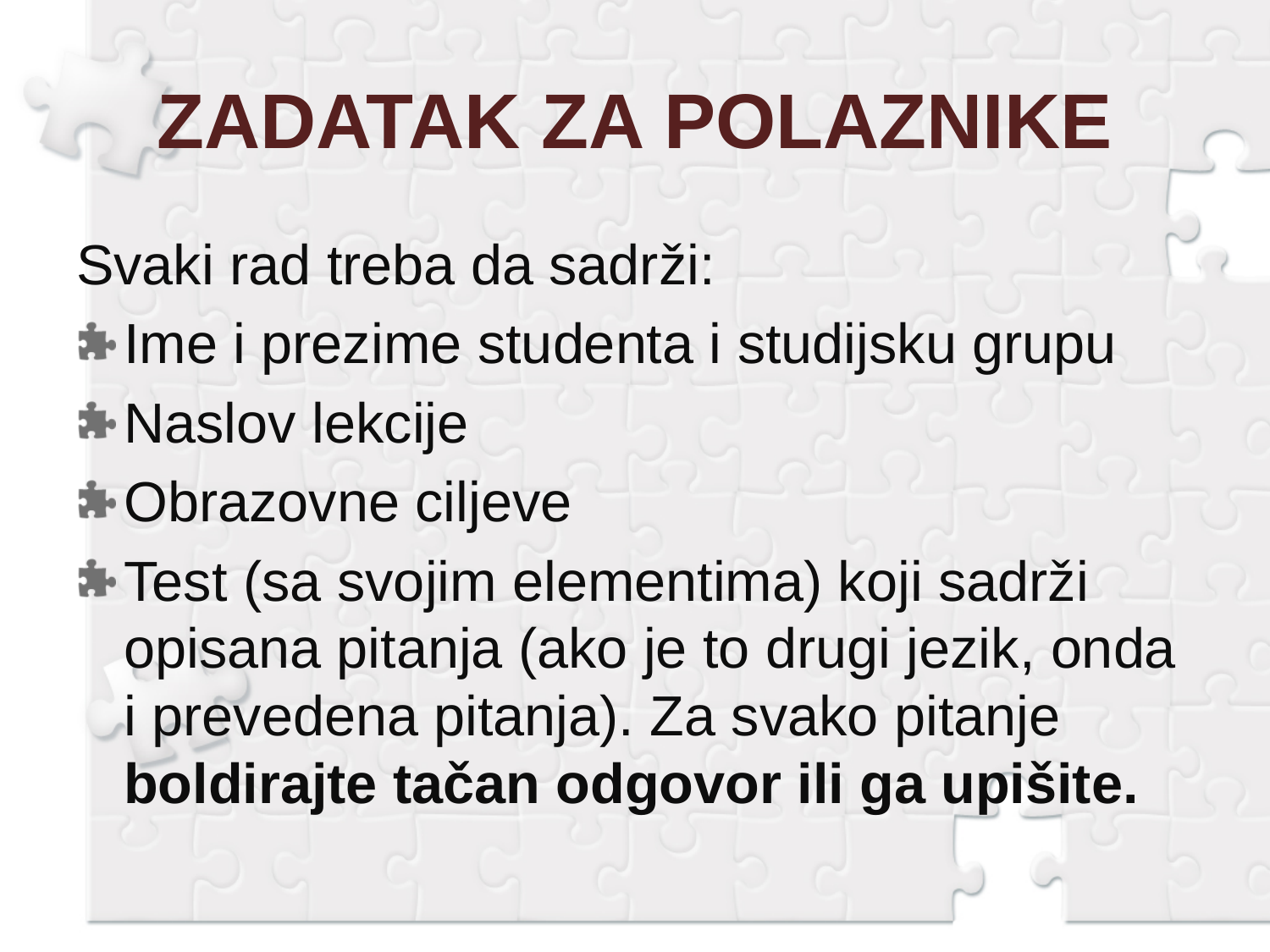

# ZADATAK ZA POLAZNIKE
Svaki rad treba da sadrži:
Ime i prezime studenta i studijsku grupu
Naslov lekcije
Obrazovne ciljeve
Test (sa svojim elementima) koji sadrži opisana pitanja (ako je to drugi jezik, onda i prevedena pitanja). Za svako pitanje boldirajte tačan odgovor ili ga upišite.